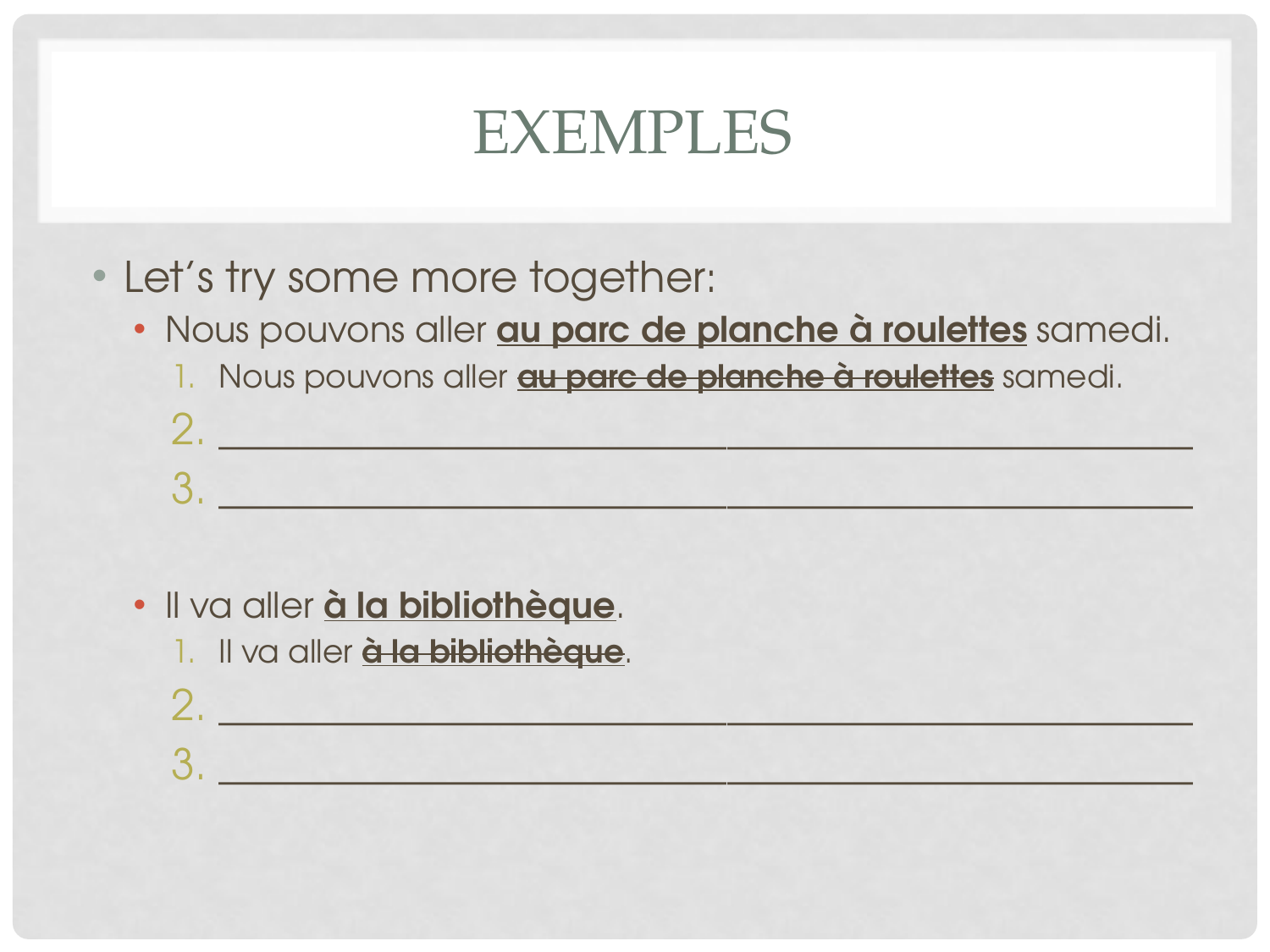

# exemples
Let’s try some more together:
Nous pouvons aller au parc de planche à roulettes samedi.
Nous pouvons aller au parc de planche à roulettes samedi.
______________________________________________
______________________________________________

Il va aller à la bibliothèque.
Il va aller à la bibliothèque.
______________________________________________
______________________________________________